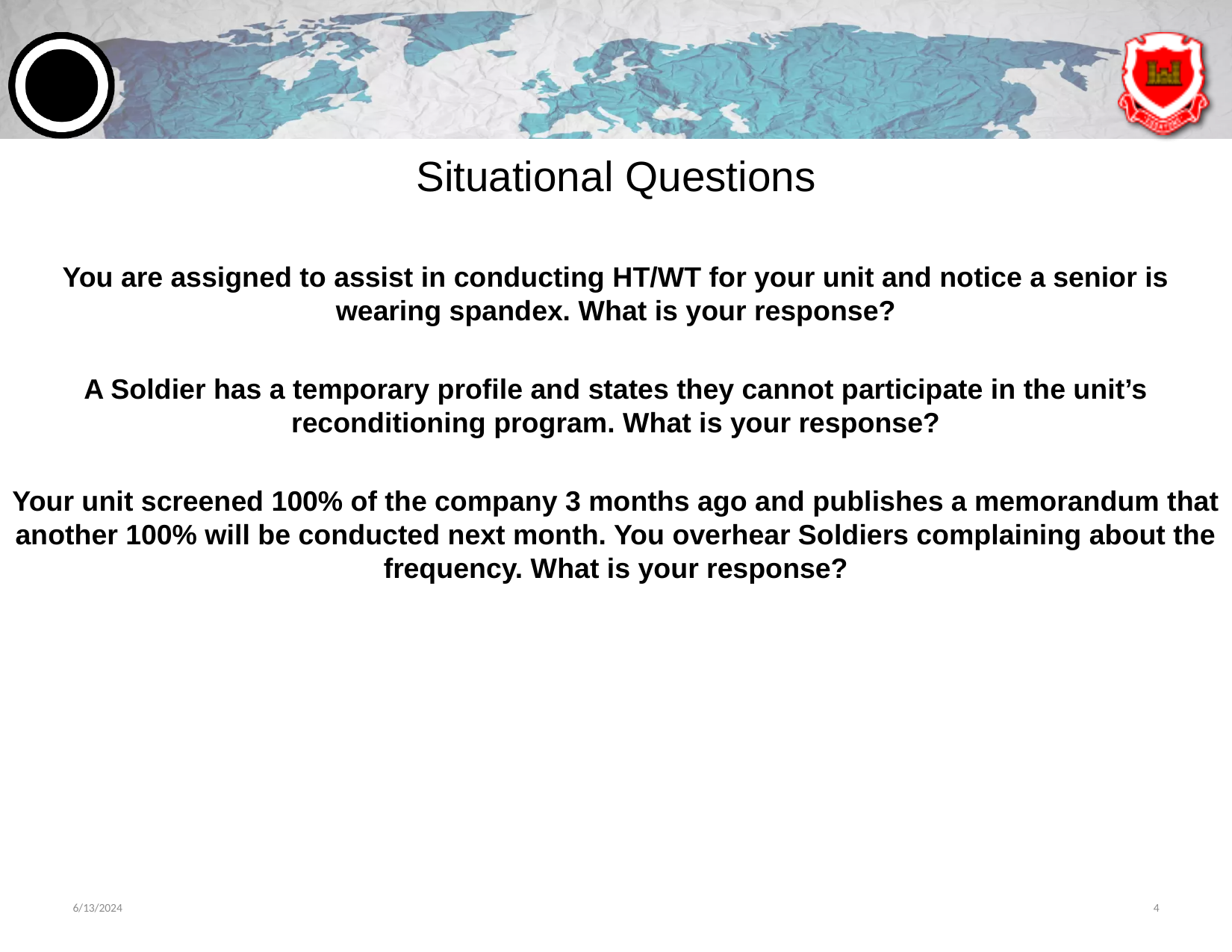

# Situational Questions
You are assigned to assist in conducting HT/WT for your unit and notice a senior is wearing spandex. What is your response?

A Soldier has a temporary profile and states they cannot participate in the unit’s reconditioning program. What is your response?

Your unit screened 100% of the company 3 months ago and publishes a memorandum that another 100% will be conducted next month. You overhear Soldiers complaining about the frequency. What is your response?
6/13/2024
4